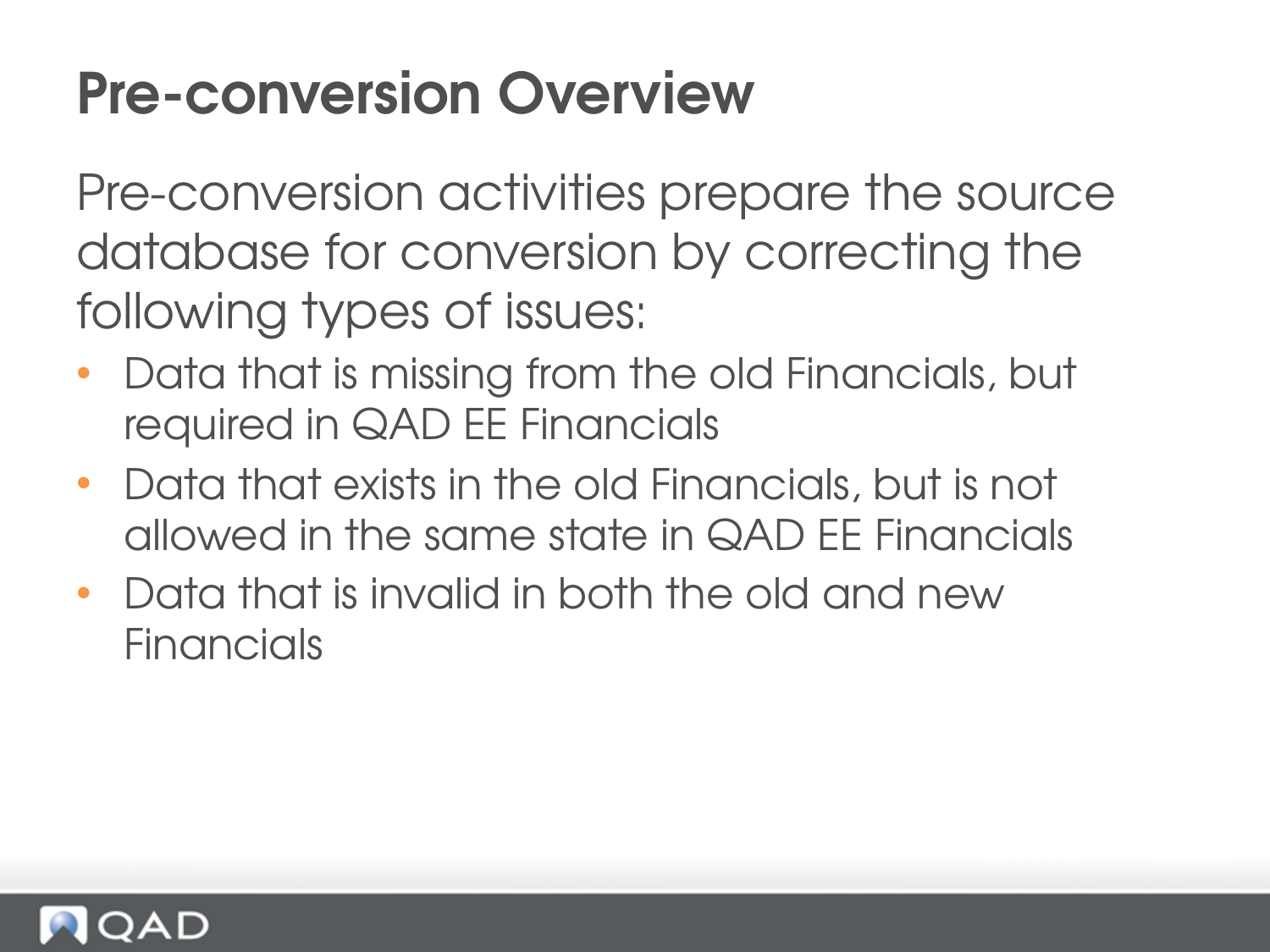

# Pre-conversion Overview
Pre-conversion activities prepare the source database for conversion by correcting the following types of issues:
Data that is missing from the old Financials, but required in QAD EE Financials
Data that exists in the old Financials, but is not allowed in the same state in QAD EE Financials
Data that is invalid in both the old and new Financials